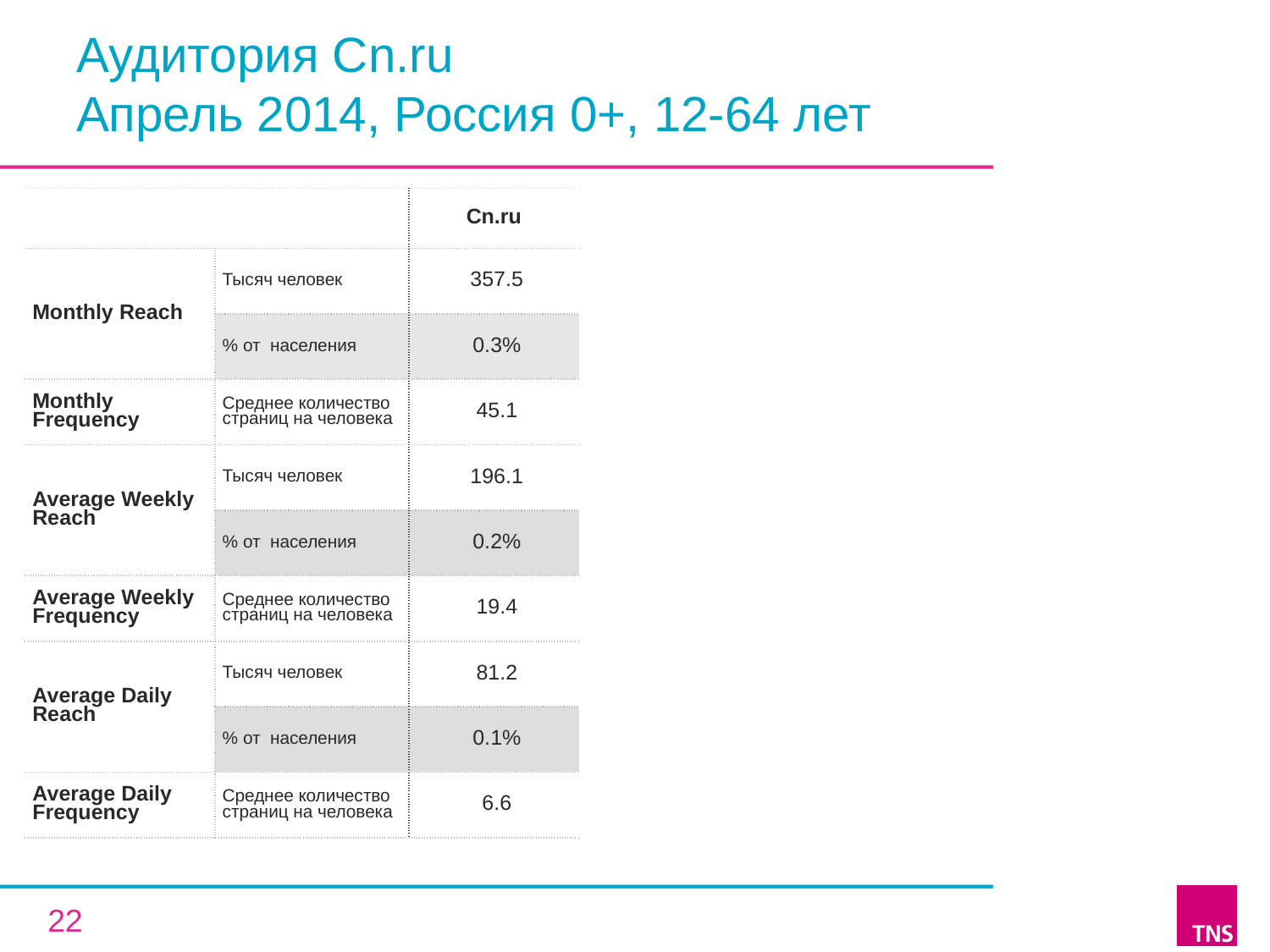

# Аудитория Cn.ru Апрель 2014, Россия 0+, 12-64 лет
|  |  | Cn.ru |
| --- | --- | --- |
| Monthly Reach | Тысяч человек | 357.5 |
|  | % от населения | 0.3% |
| Monthly Frequency | Среднее количество страниц на человека | 45.1 |
| Average Weekly Reach | Тысяч человек | 196.1 |
|  | % от населения | 0.2% |
| Average Weekly Frequency | Среднее количество страниц на человека | 19.4 |
| Average Daily Reach | Тысяч человек | 81.2 |
|  | % от населения | 0.1% |
| Average Daily Frequency | Среднее количество страниц на человека | 6.6 |

22